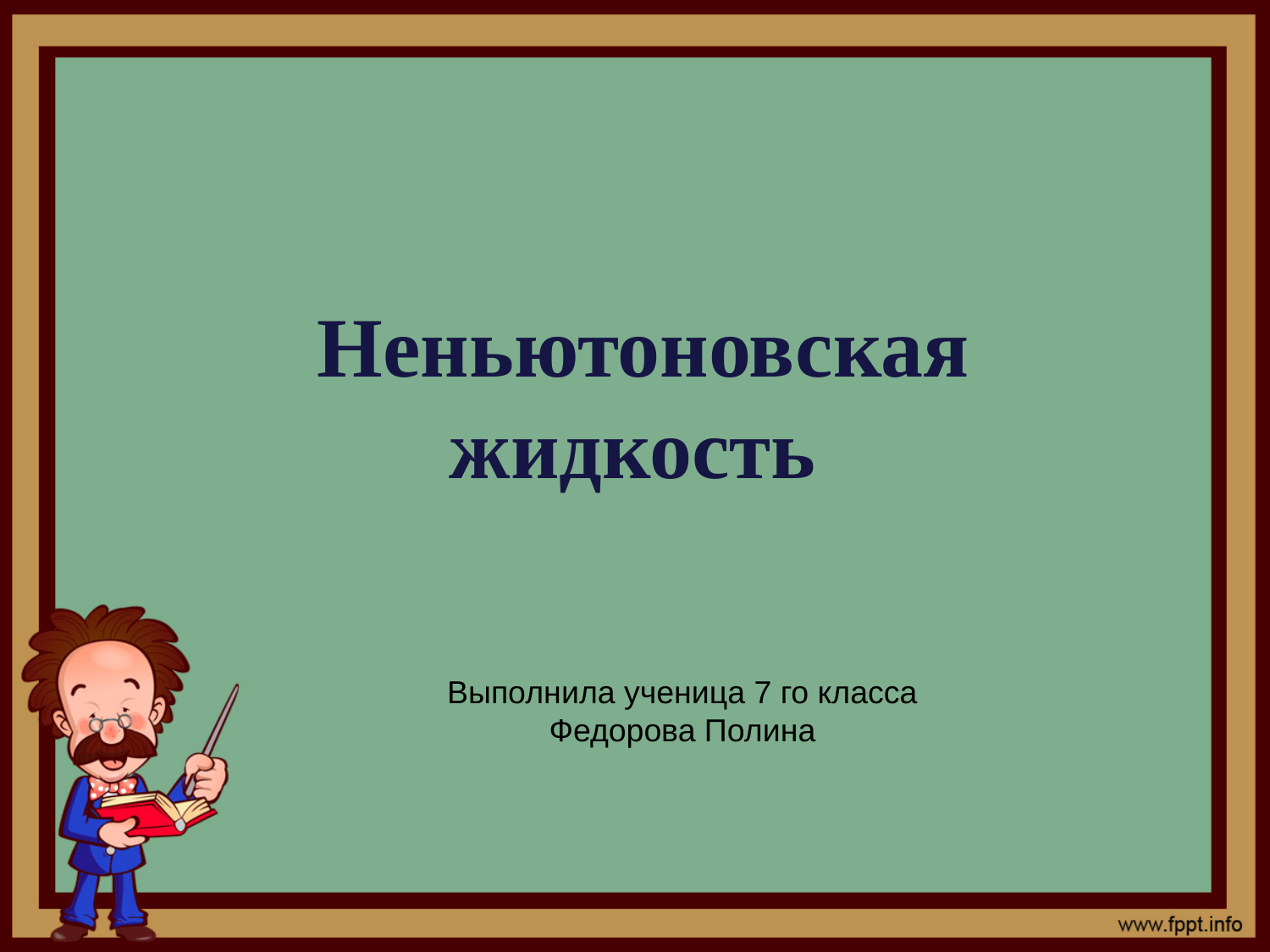

Неньютоновская жидкость
Выполнила ученица 7 го класса
Федорова Полина